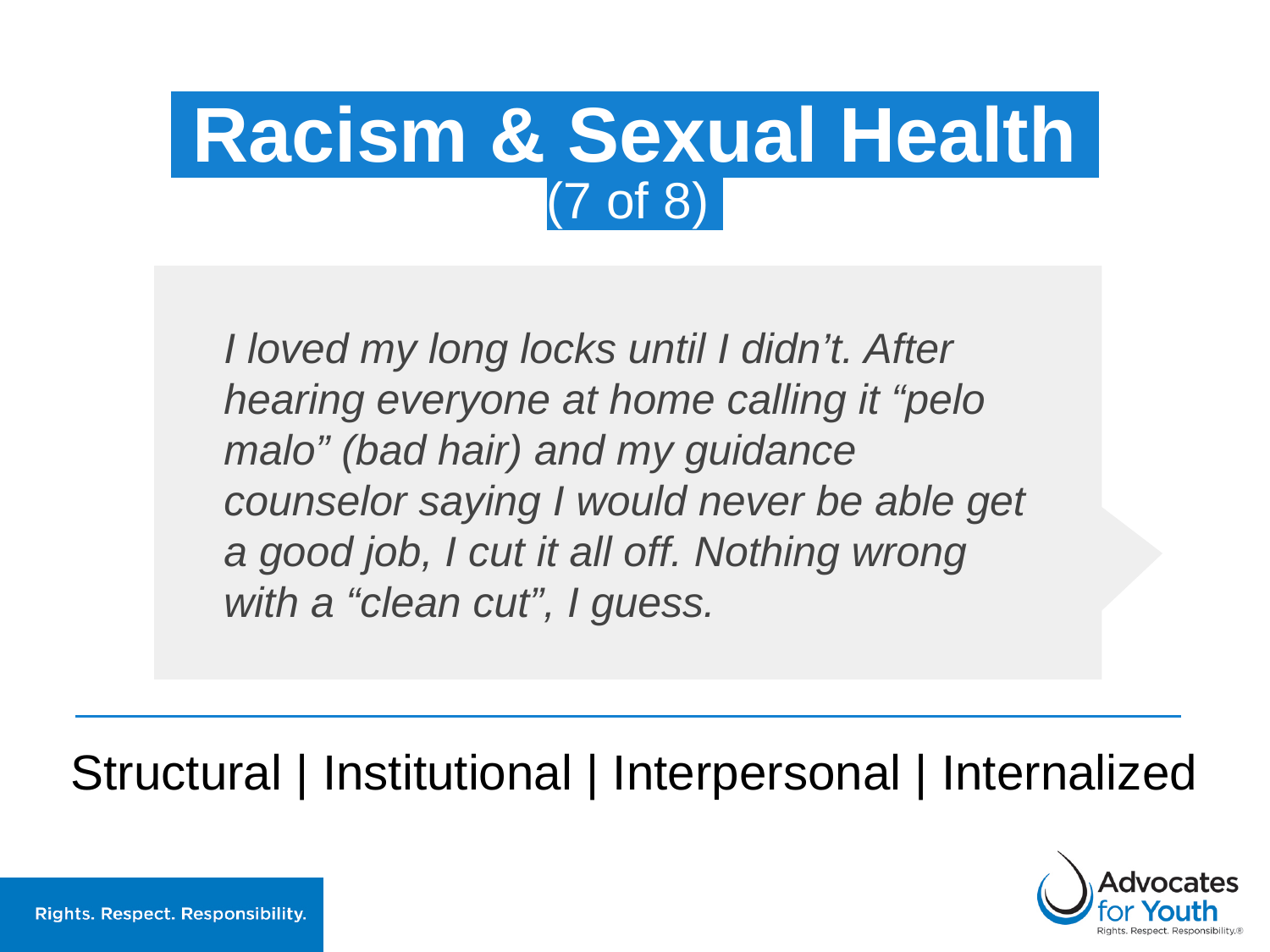

# Racism & Sexual Health
(7 of 8)
I loved my long locks until I didn’t. After hearing everyone at home calling it “pelo malo” (bad hair) and my guidance counselor saying I would never be able get a good job, I cut it all off. Nothing wrong with a “clean cut”, I guess.

Structural | Institutional | Interpersonal | Internalized